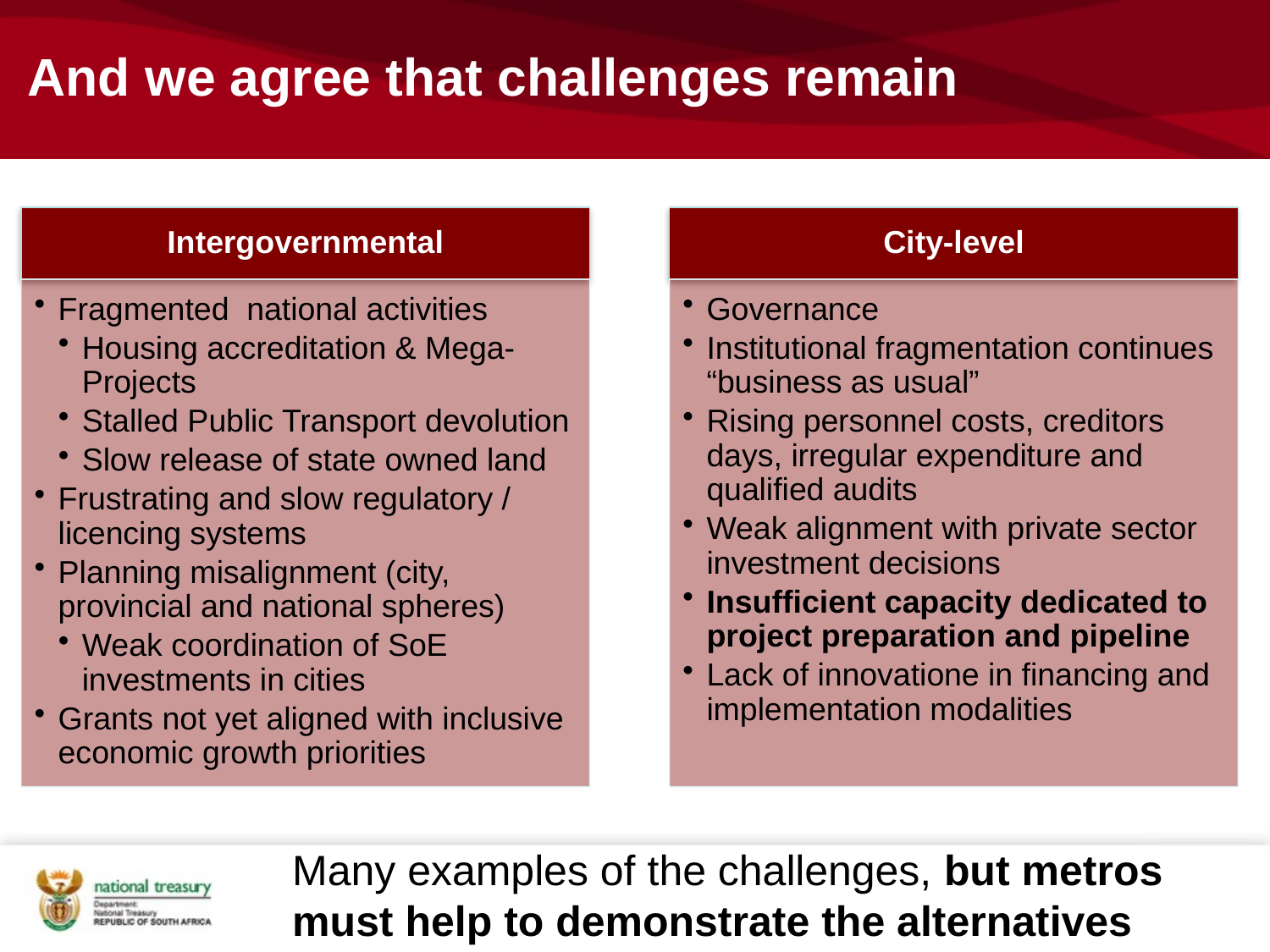

# And we agree that challenges remain
Intergovernmental
Fragmented  national activities
Housing accreditation & Mega-Projects
Stalled Public Transport devolution
Slow release of state owned land
Frustrating and slow regulatory / licencing systems
Planning misalignment (city, provincial and national spheres)
Weak coordination of SoE investments in cities
Grants not yet aligned with inclusive economic growth priorities
City-level
Governance
Institutional fragmentation continues “business as usual”
Rising personnel costs, creditors days, irregular expenditure and qualified audits
Weak alignment with private sector investment decisions
Insufficient capacity dedicated to project preparation and pipeline
Lack of innovatione in financing and implementation modalities
Many examples of the challenges, but metros must help to demonstrate the alternatives